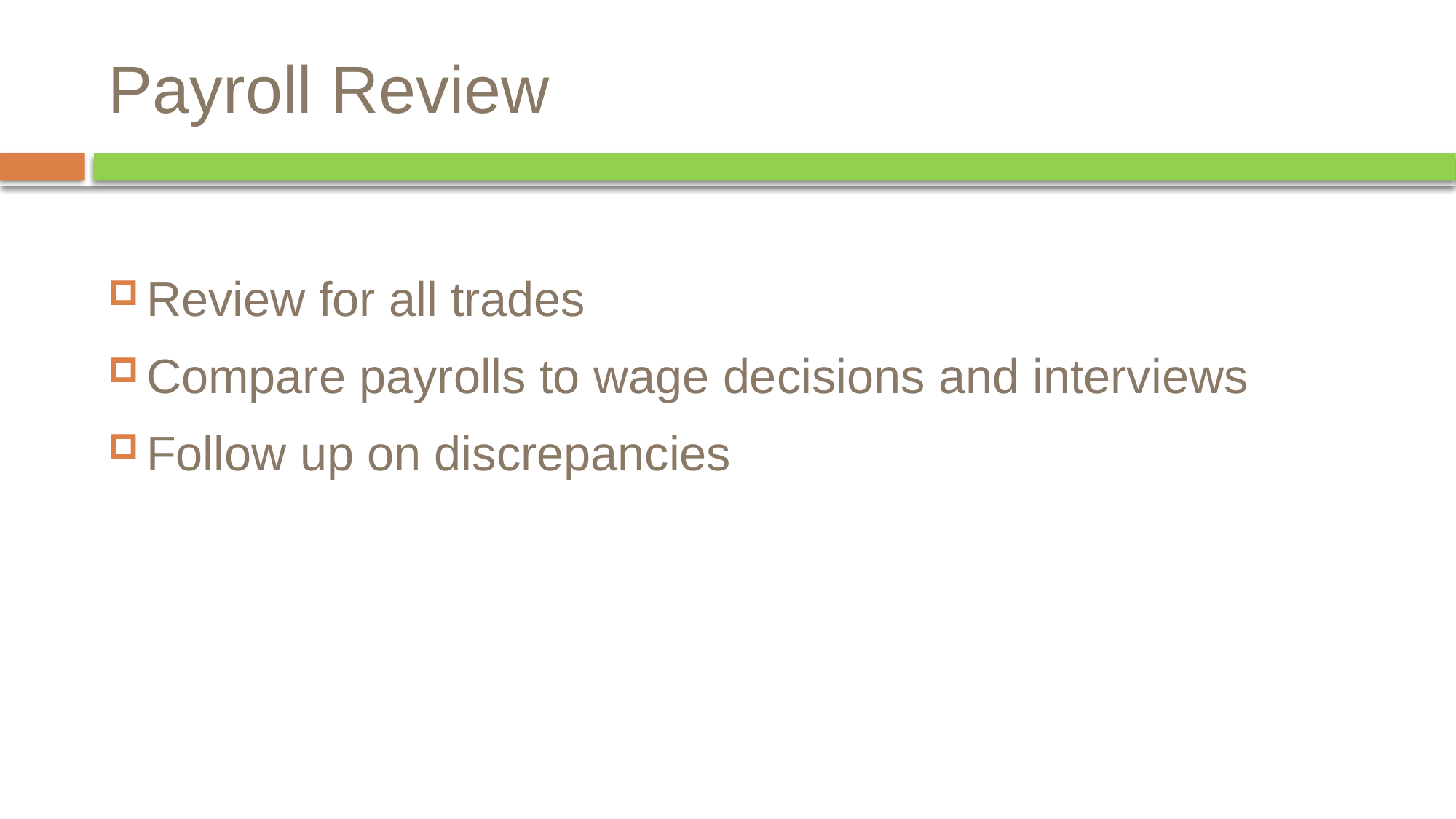

# Payroll Review

Review for all trades
Compare payrolls to wage decisions and interviews
Follow up on discrepancies